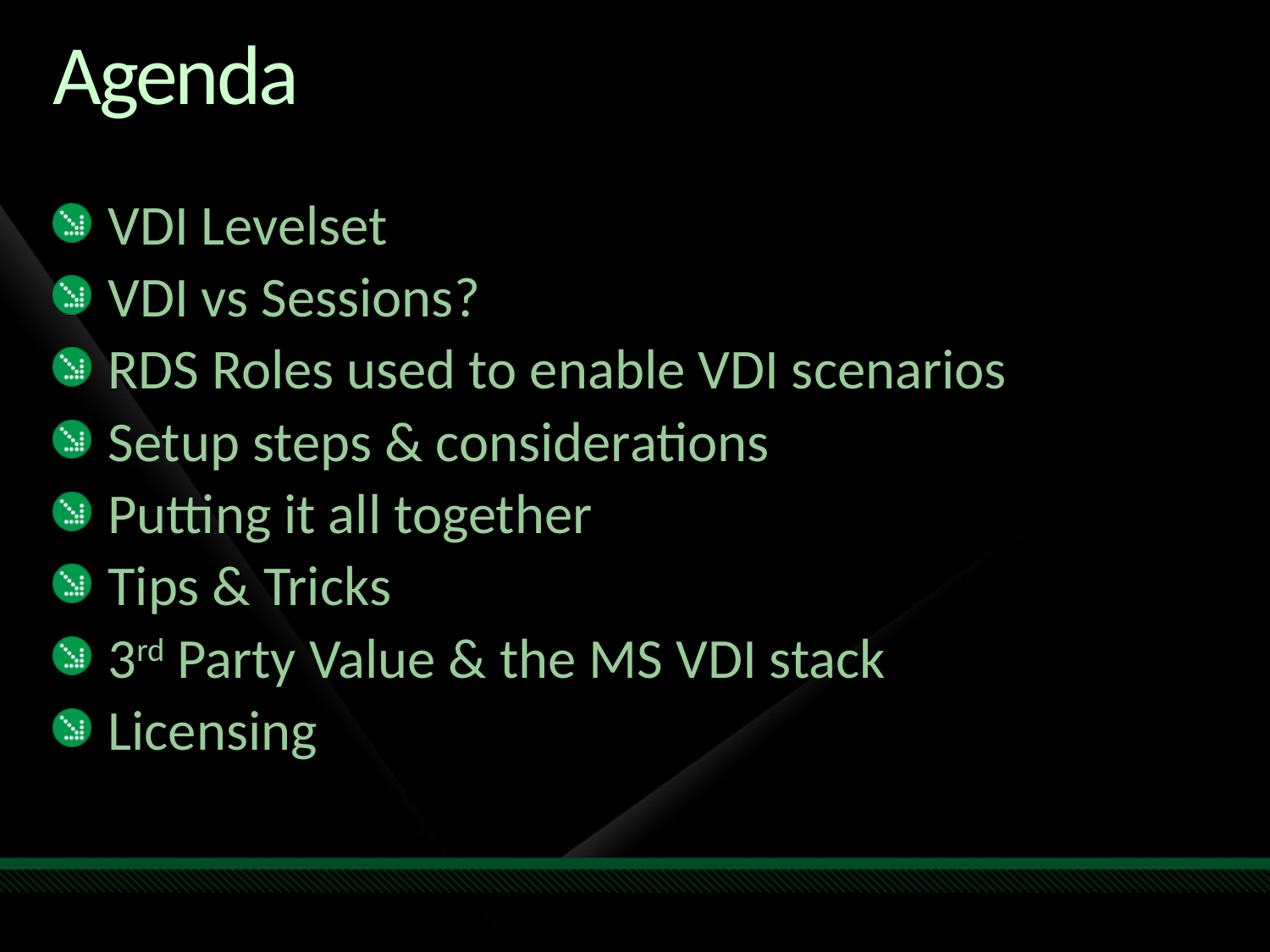

# Agenda
VDI Levelset
VDI vs Sessions?
RDS Roles used to enable VDI scenarios
Setup steps & considerations
Putting it all together
Tips & Tricks
3rd Party Value & the MS VDI stack
Licensing